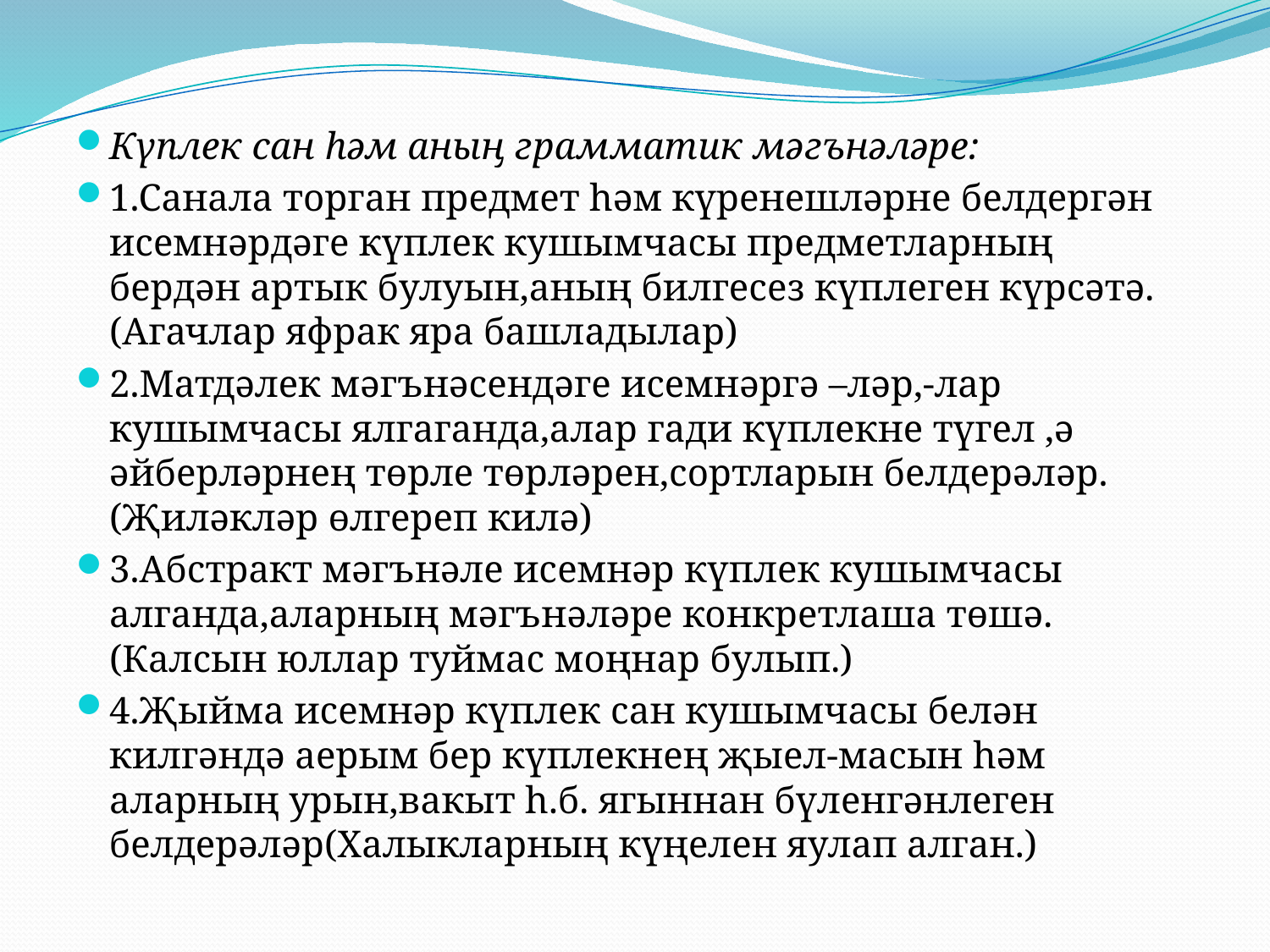

Күплек сан һәм аның грамматик мәгънәләре:
1.Санала торган предмет һәм күренешләрне белдергән исемнәрдәге күплек кушымчасы предметларның бердән артык булуын,аның билгесез күплеген күрсәтә.(Агачлар яфрак яра башладылар)
2.Матдәлек мәгънәсендәге исемнәргә –ләр,-лар кушымчасы ялгаганда,алар гади күплекне түгел ,ә әйберләрнең төрле төрләрен,сортларын белдерәләр.(Җиләкләр өлгереп килә)
3.Абстракт мәгънәле исемнәр күплек кушымчасы алганда,аларның мәгънәләре конкретлаша төшә.(Калсын юллар туймас моңнар булып.)
4.Җыйма исемнәр күплек сан кушымчасы белән килгәндә аерым бер күплекнең җыел-масын һәм аларның урын,вакыт һ.б. ягыннан бүленгәнлеген белдерәләр(Халыкларның күңелен яулап алган.)